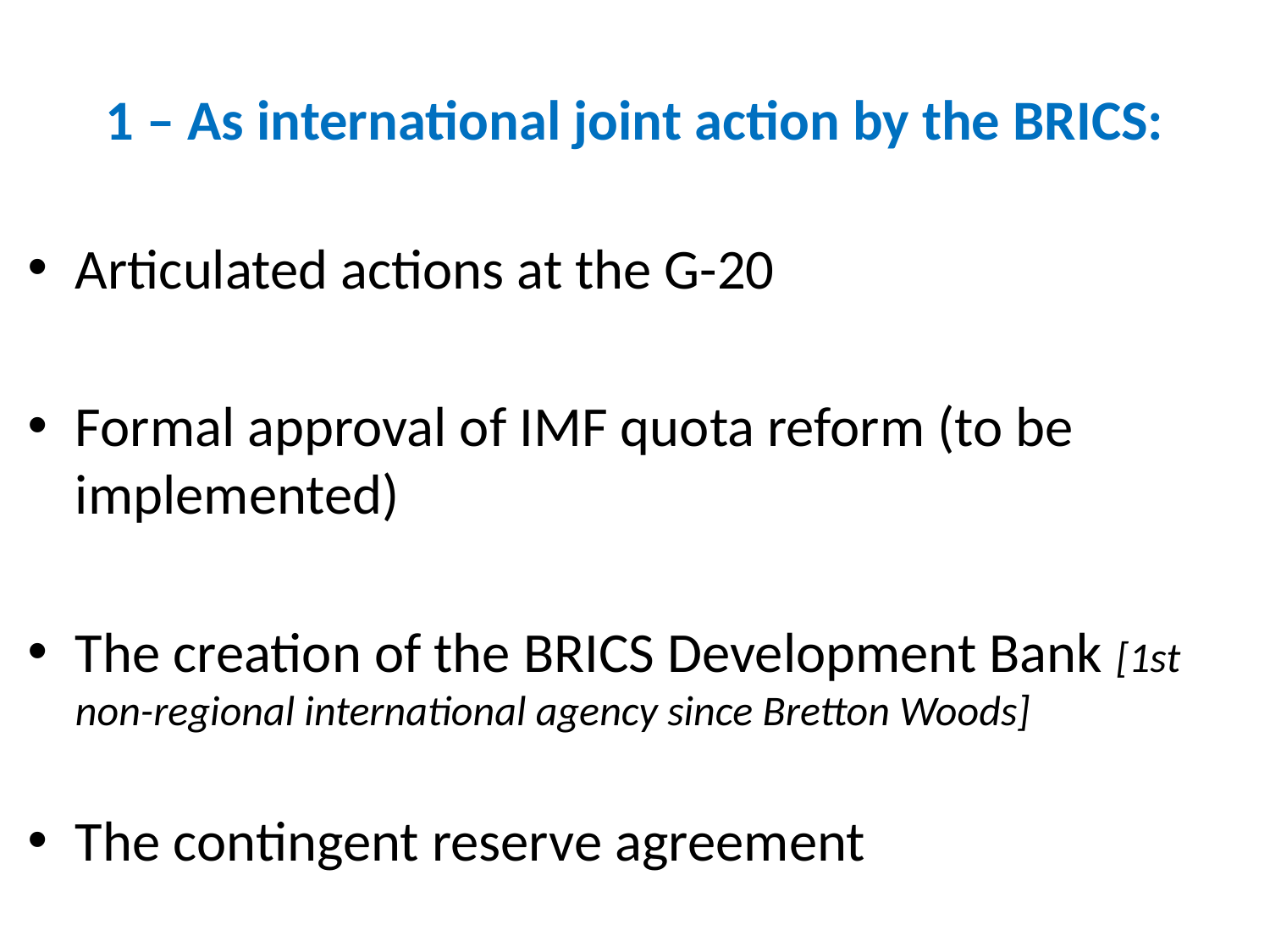

# 1 – As international joint action by the BRICS:
Articulated actions at the G-20

Formal approval of IMF quota reform (to be implemented)

The creation of the BRICS Development Bank [1st non-regional international agency since Bretton Woods]

The contingent reserve agreement